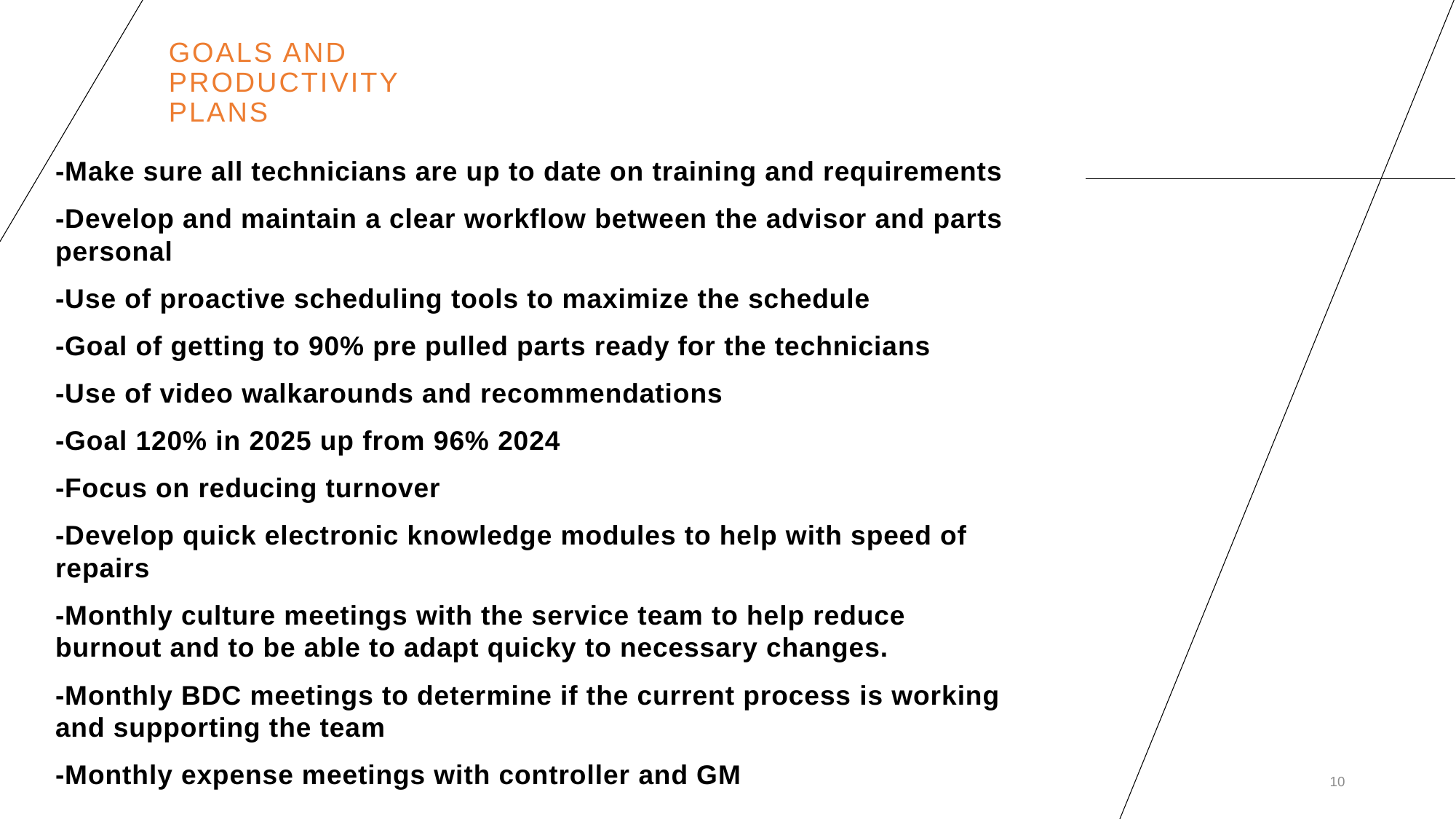

# Goals and Productivity Plans
-Make sure all technicians are up to date on training and requirements
-Develop and maintain a clear workflow between the advisor and parts personal
-Use of proactive scheduling tools to maximize the schedule
-Goal of getting to 90% pre pulled parts ready for the technicians
-Use of video walkarounds and recommendations
-Goal 120% in 2025 up from 96% 2024
-Focus on reducing turnover
-Develop quick electronic knowledge modules to help with speed of repairs
-Monthly culture meetings with the service team to help reduce burnout and to be able to adapt quicky to necessary changes.
-Monthly BDC meetings to determine if the current process is working and supporting the team
-Monthly expense meetings with controller and GM

10